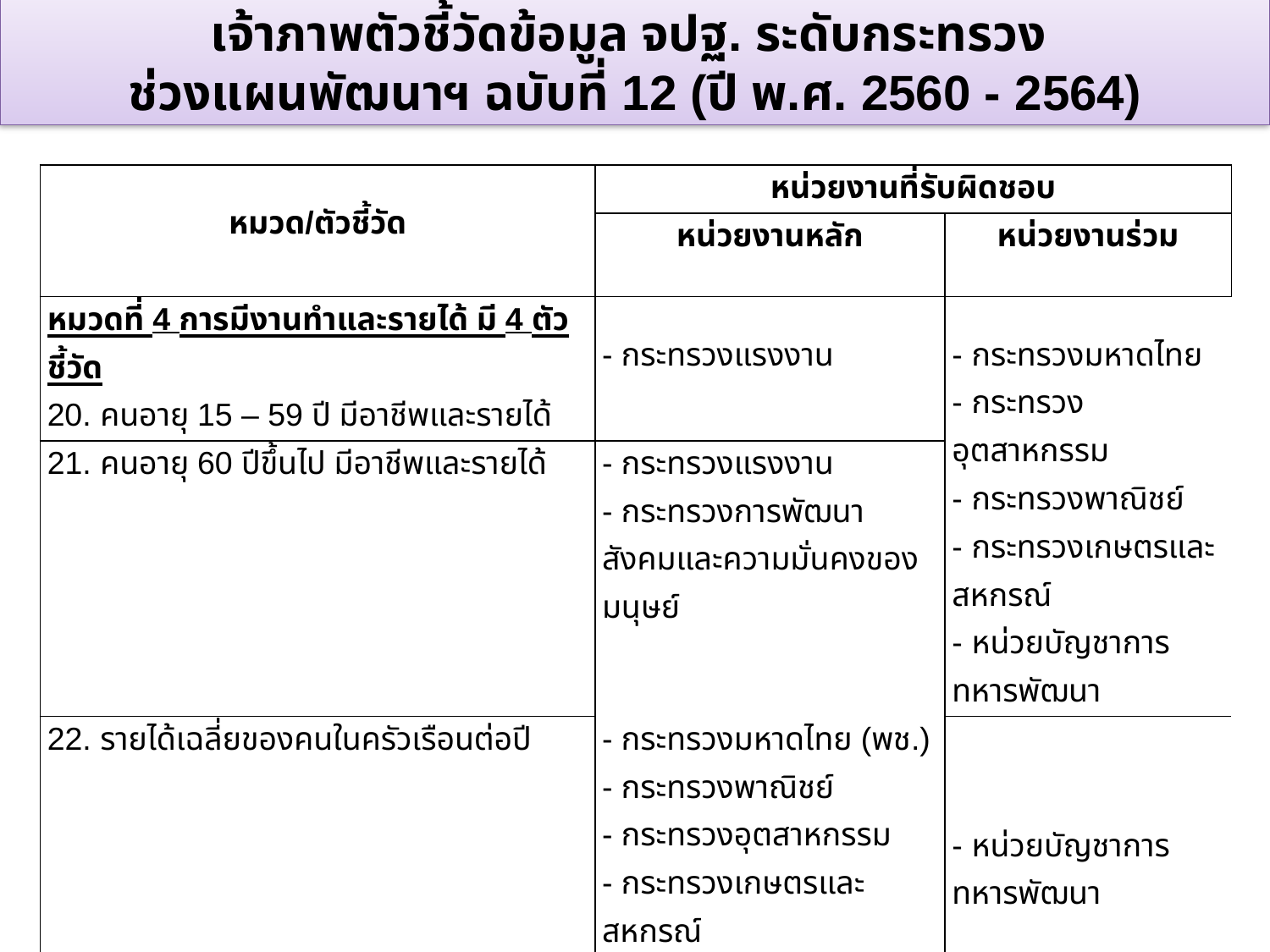

เจ้าภาพตัวชี้วัดข้อมูล จปฐ. ระดับกระทรวง
ช่วงแผนพัฒนาฯ ฉบับที่ 12 (ปี พ.ศ. 2560 - 2564)
| หมวด/ตัวชี้วัด | หน่วยงานที่รับผิดชอบ |  |
| --- | --- | --- |
|  | หน่วยงานหลัก | หน่วยงานร่วม |
| หมวดที่ 4 การมีงานทำและรายได้ มี 4 ตัวชี้วัด 20. คนอายุ 15 – 59 ปี มีอาชีพและรายได้ | - กระทรวงแรงงาน | - กระทรวงมหาดไทย - กระทรวงอุตสาหกรรม - กระทรวงพาณิชย์ - กระทรวงเกษตรและสหกรณ์ - หน่วยบัญชาการทหารพัฒนา |
| 21. คนอายุ 60 ปีขึ้นไป มีอาชีพและรายได้ | - กระทรวงแรงงาน - กระทรวงการพัฒนาสังคมและความมั่นคงของมนุษย์ |  |
| 22. รายได้เฉลี่ยของคนในครัวเรือนต่อปี | - กระทรวงมหาดไทย (พช.) - กระทรวงพาณิชย์ - กระทรวงอุตสาหกรรม - กระทรวงเกษตรและสหกรณ์ - กระทรวงการพัฒนาสังคมและความมั่นคงของมนุษย์ - กระทรวงแรงงาน | - หน่วยบัญชาการทหารพัฒนา |
| 23. ครัวเรือนมีการเก็บออมเงิน | - กระทรวงการพัฒนาสังคมและความมั่นคงของมนุษย์ - กระทรวงมหาดไทย (พช.) - กระทรวงเกษตรและสหกรณ์ | - กระทรวงวัฒนธรรม - กระทรวงศึกษาธิการ |